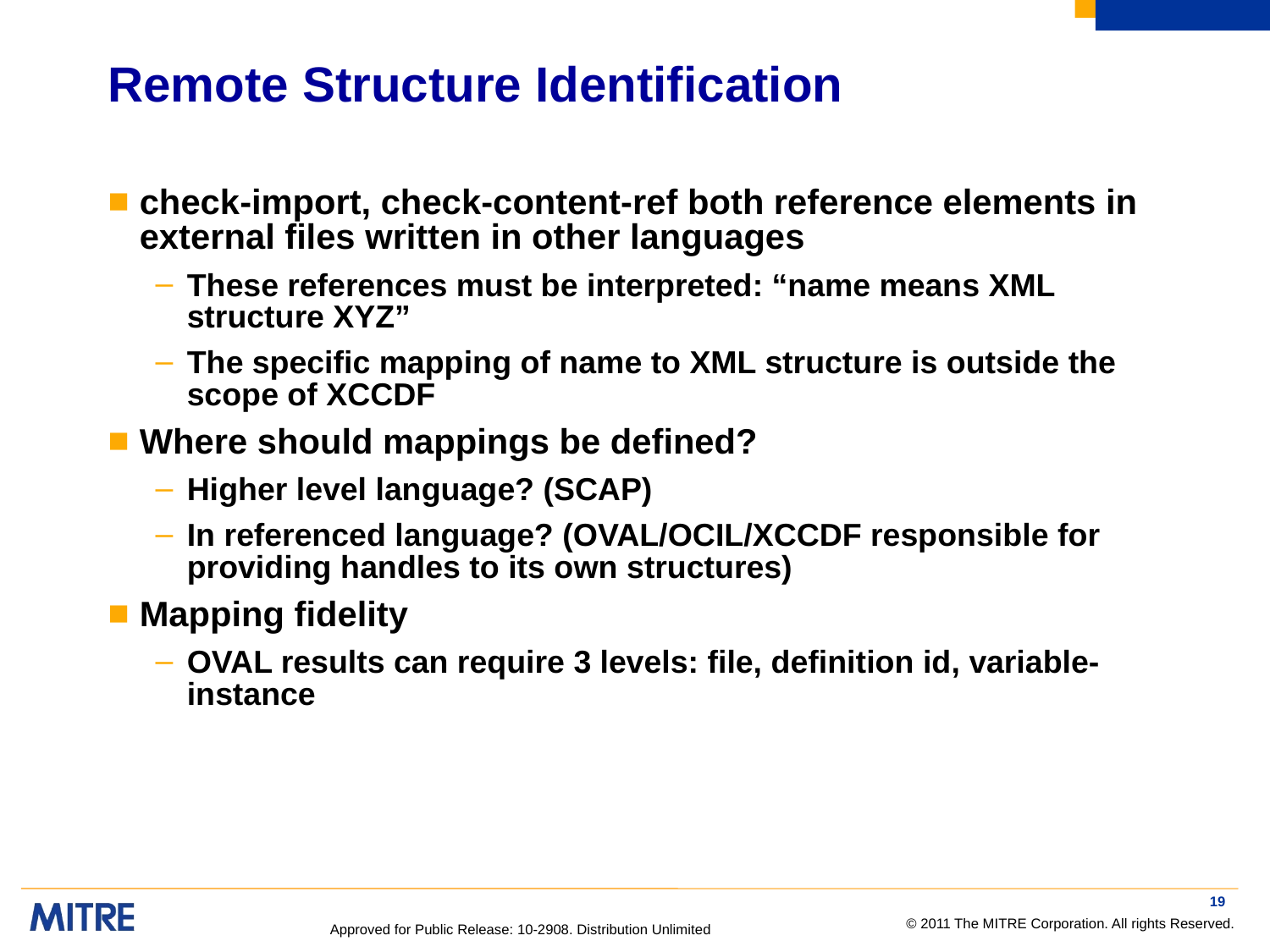

# Remote Structure Identification
check-import, check-content-ref both reference elements in external files written in other languages
These references must be interpreted: “name means XML structure XYZ”
The specific mapping of name to XML structure is outside the scope of XCCDF
Where should mappings be defined?
Higher level language? (SCAP)
In referenced language? (OVAL/OCIL/XCCDF responsible for providing handles to its own structures)
Mapping fidelity
OVAL results can require 3 levels: file, definition id, variable-instance

19